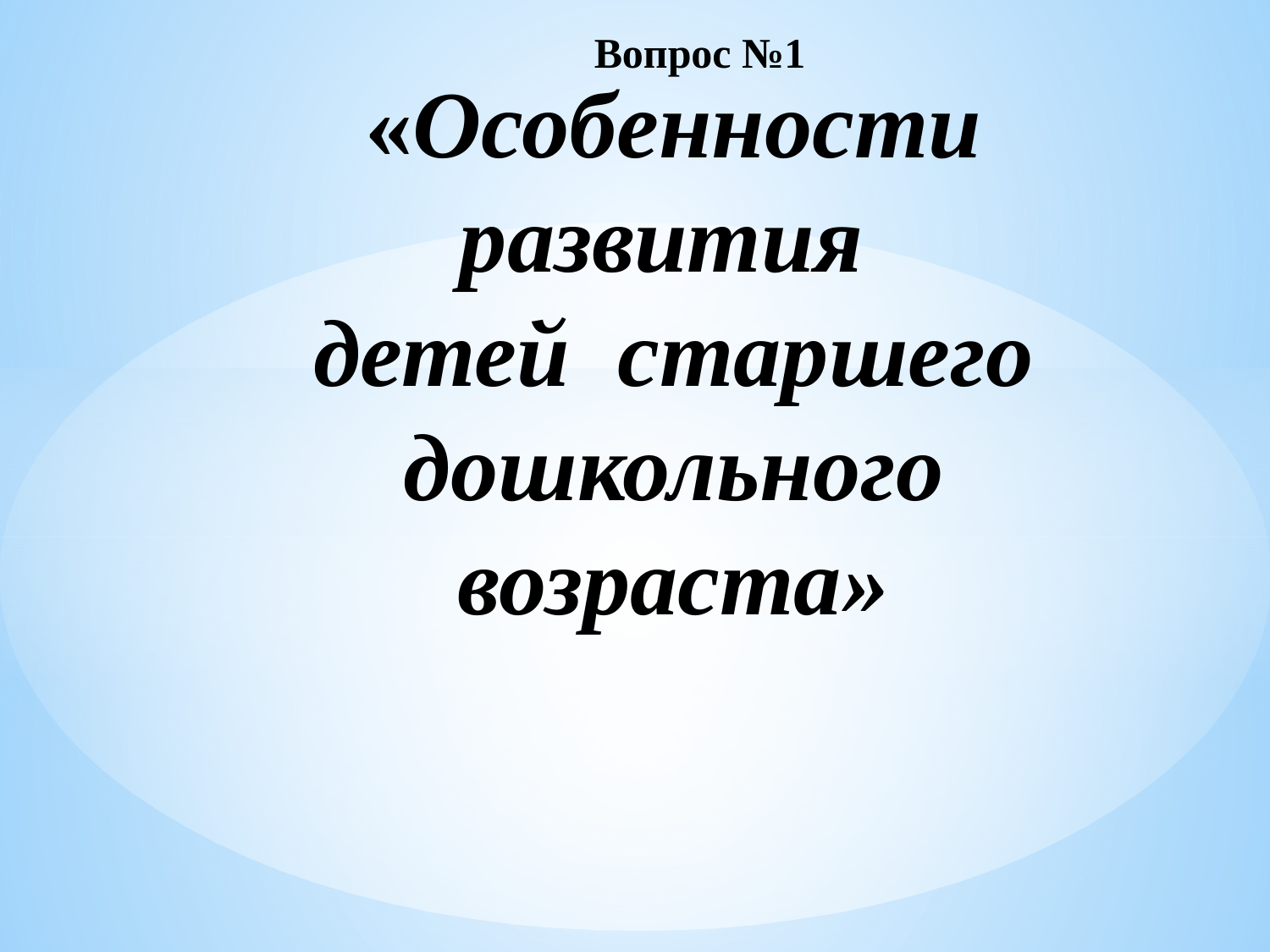

Вопрос №1
# «Особенности развития детей  старшего дошкольного возраста»